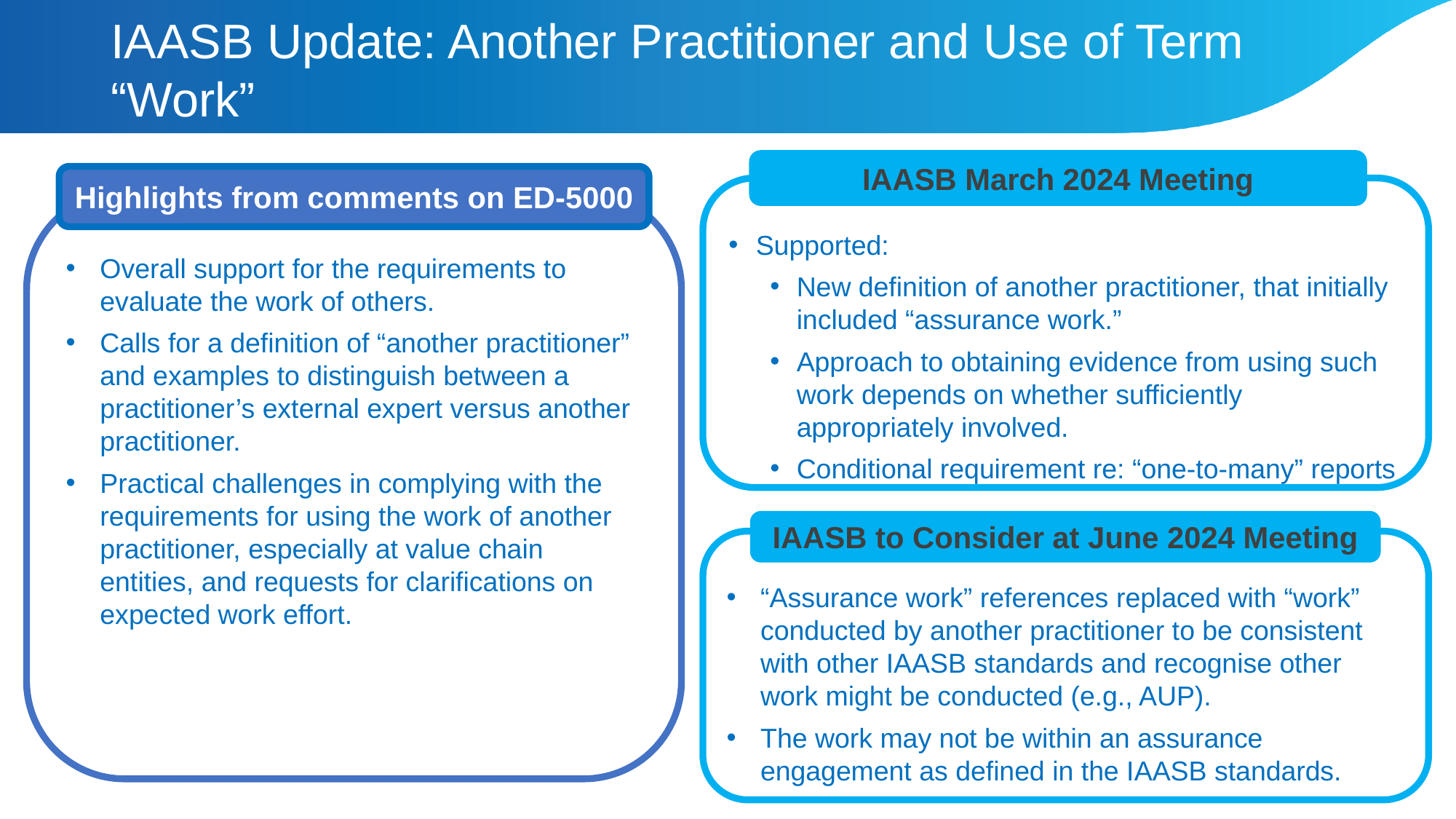

# IAASB Update: Another Practitioner and Use of Term “Work”

IAASB March 2024 Meeting

Supported:
New definition of another practitioner, that initially included “assurance work.”
Approach to obtaining evidence from using such work depends on whether sufficiently appropriately involved.
Conditional requirement re: “one-to-many” reports

Highlights from comments on ED-5000

Overall support for the requirements to evaluate the work of others.
Calls for a definition of “another practitioner” and examples to distinguish between a practitioner’s external expert versus another practitioner.
Practical challenges in complying with the requirements for using the work of another practitioner, especially at value chain entities, and requests for clarifications on expected work effort.
IAASB to Consider at June 2024 Meeting

“Assurance work” references replaced with “work” conducted by another practitioner to be consistent with other IAASB standards and recognise other work might be conducted (e.g., AUP).
The work may not be within an assurance engagement as defined in the IAASB standards.
Page 27